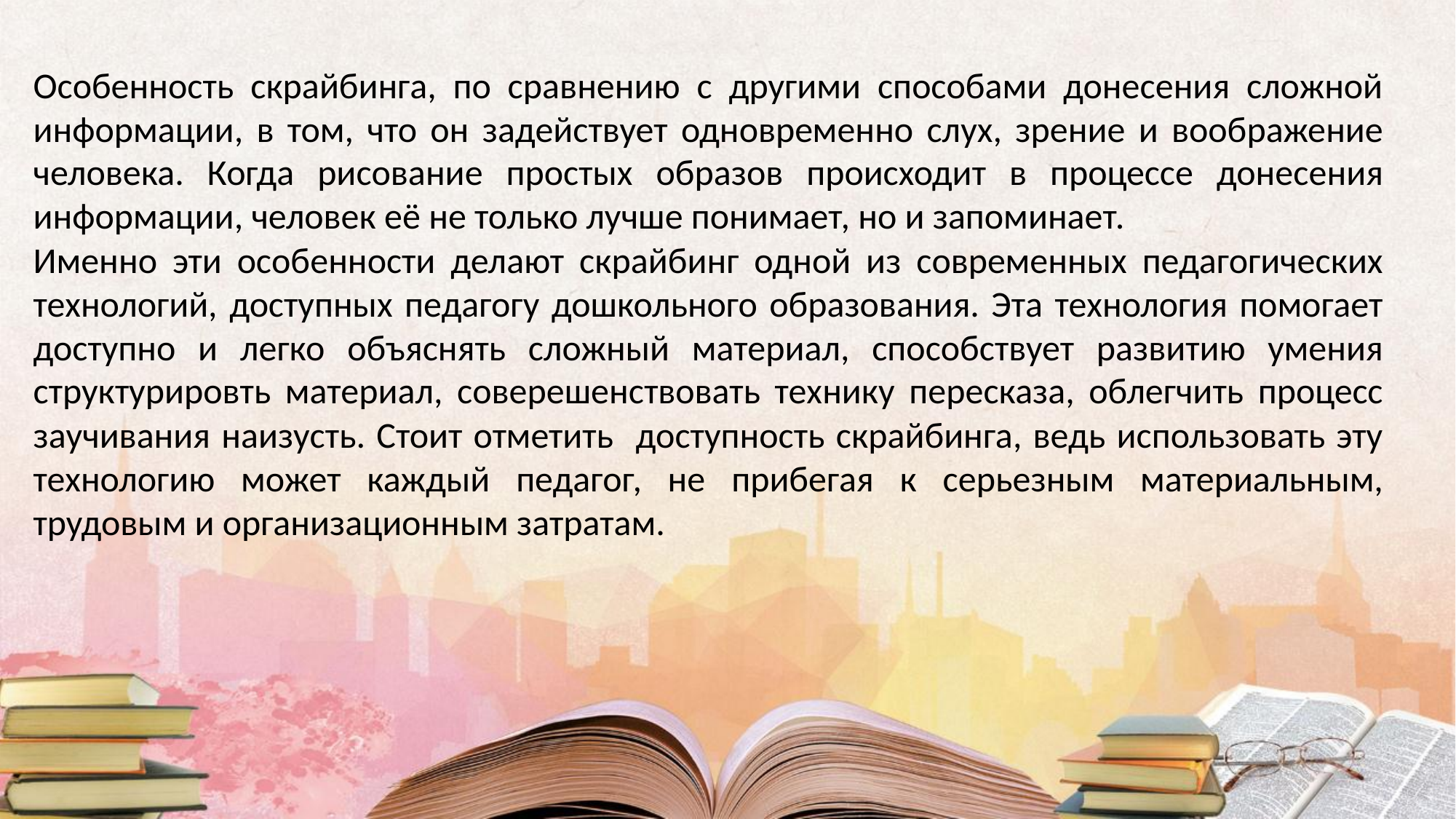

Особенность скрайбинга, по сравнению с другими способами донесения сложной информации, в том, что он задействует одновременно слух, зрение и воображение человека. Когда рисование простых образов происходит в процессе донесения информации, человек её не только лучше понимает, но и запоминает.
Именно эти особенности делают скрайбинг одной из современных педагогических технологий, доступных педагогу дошкольного образования. Эта технология помогает доступно и легко объяснять сложный материал, способствует развитию умения структурировть материал, соверешенствовать технику пересказа, облегчить процесс заучивания наизусть. Стоит отметить  доступность скрайбинга, ведь использовать эту технологию может каждый педагог, не прибегая к серьезным материальным, трудовым и организационным затратам.